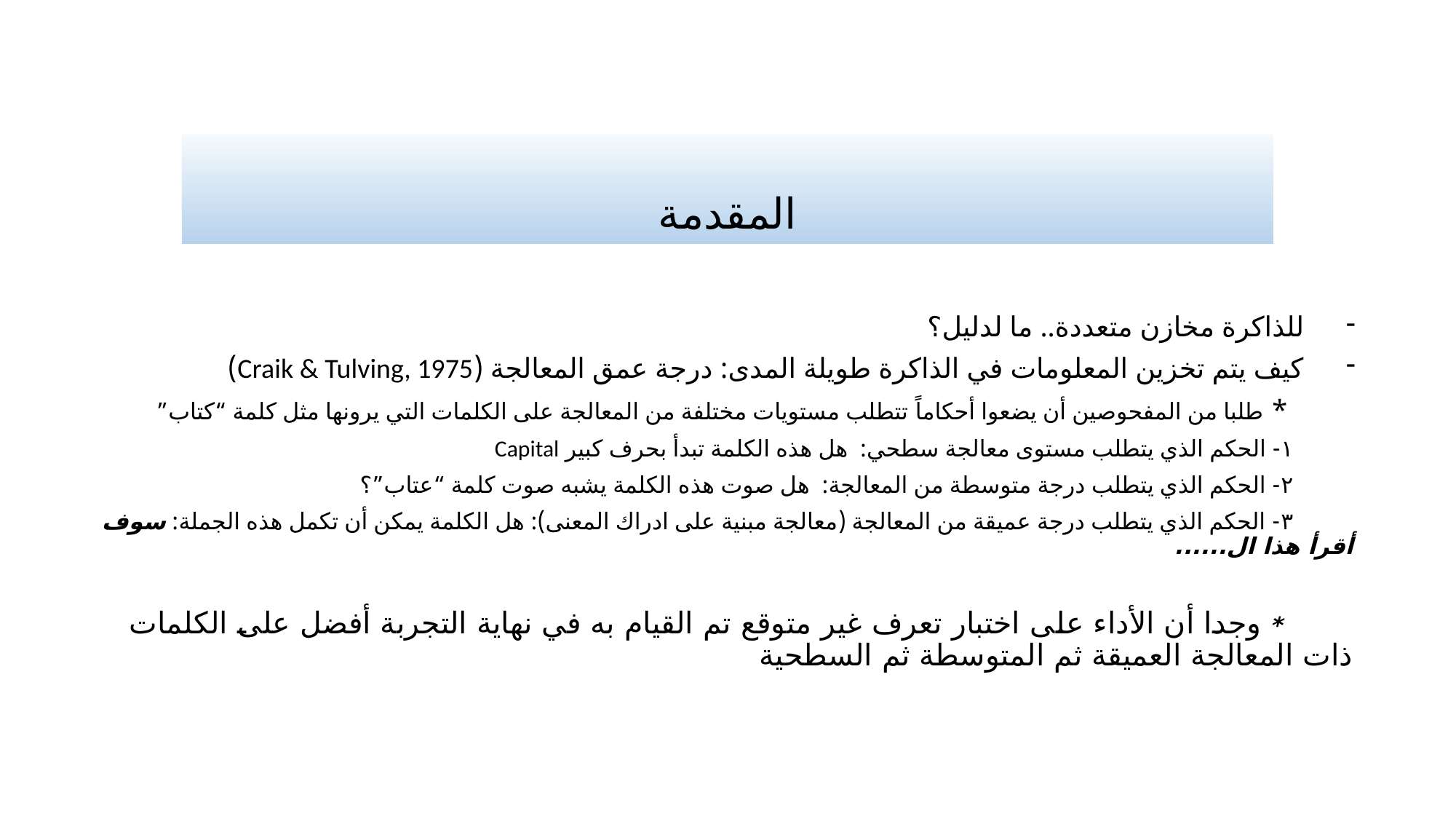

# المقدمة
للذاكرة مخازن متعددة.. ما لدليل؟
كيف يتم تخزين المعلومات في الذاكرة طويلة المدى: درجة عمق المعالجة (Craik & Tulving, 1975)
         * طلبا من المفحوصين أن يضعوا أحكاماً تتطلب مستويات مختلفة من المعالجة على الكلمات التي يرونها مثل كلمة “كتاب”
          ١- الحكم الذي يتطلب مستوى معالجة سطحي:  هل هذه الكلمة تبدأ بحرف كبير Capital
          ٢- الحكم الذي يتطلب درجة متوسطة من المعالجة:  هل صوت هذه الكلمة يشبه صوت كلمة “عتاب”؟
          ٣- الحكم الذي يتطلب درجة عميقة من المعالجة (معالجة مبنية على ادراك المعنى): هل الكلمة يمكن أن تكمل هذه الجملة: سوف أقرأ هذا ال......

         * وجدا أن الأداء على اختبار تعرف غير متوقع تم القيام به في نهاية التجربة أفضل على الكلمات ذات المعالجة العميقة ثم المتوسطة ثم السطحية